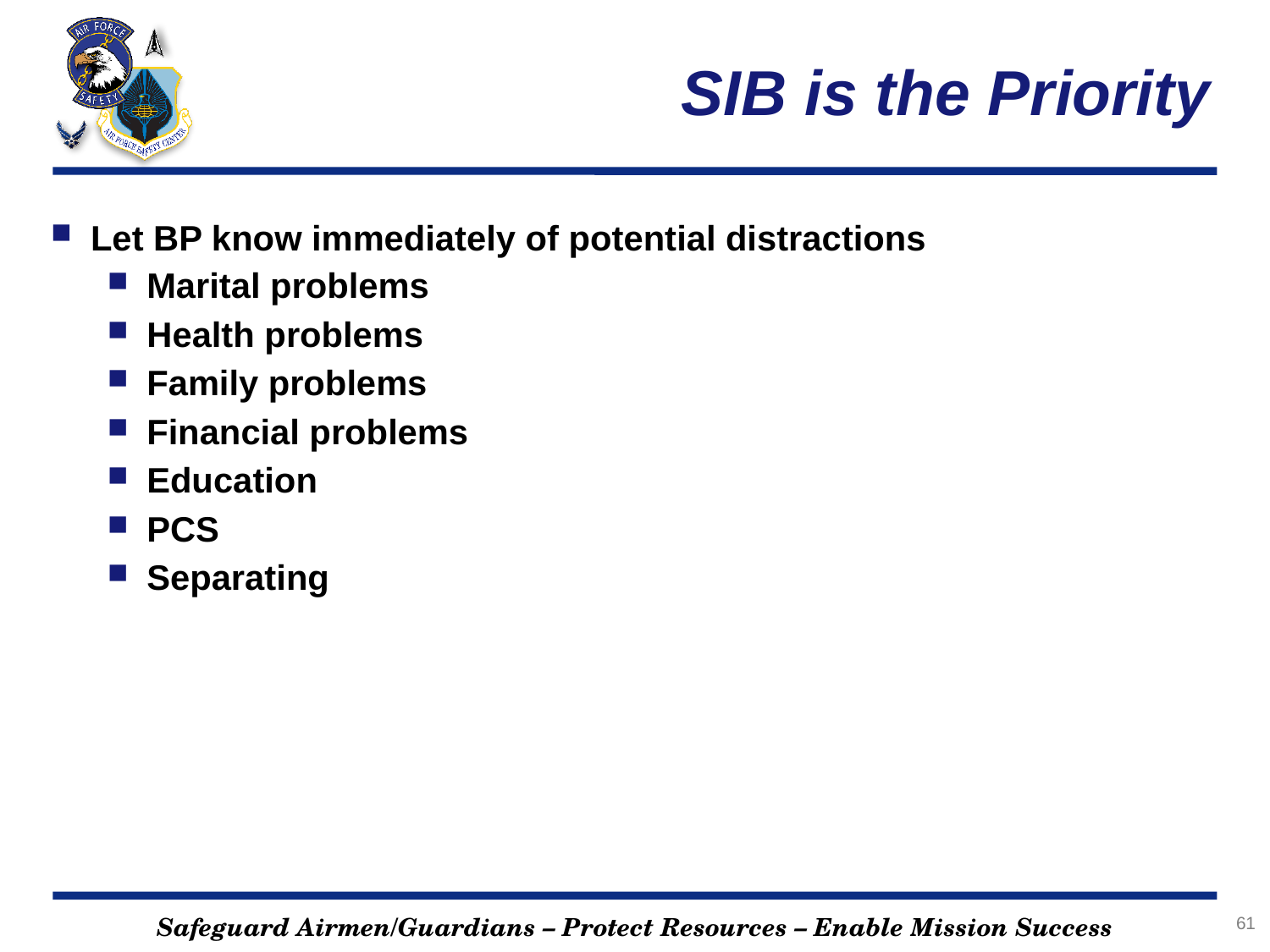

# SIB is the Priority
Let BP know immediately of potential distractions
Marital problems
Health problems
Family problems
Financial problems
Education
PCS
Separating
61